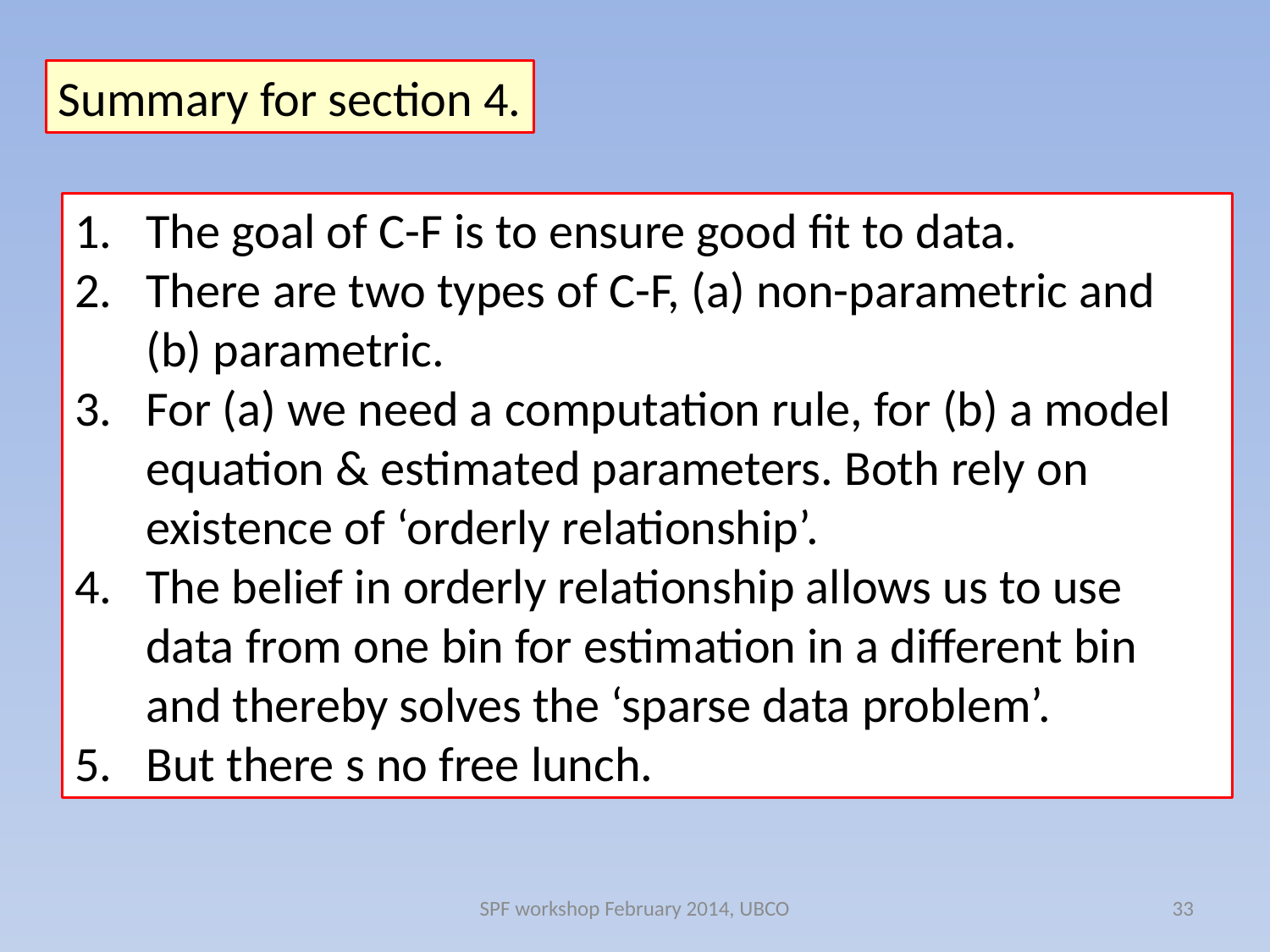

Summary for section 4.
The goal of C-F is to ensure good fit to data.
There are two types of C-F, (a) non-parametric and (b) parametric.
For (a) we need a computation rule, for (b) a model equation & estimated parameters. Both rely on existence of ‘orderly relationship’.
The belief in orderly relationship allows us to use data from one bin for estimation in a different bin and thereby solves the ‘sparse data problem’.
But there s no free lunch.
SPF workshop February 2014, UBCO
33